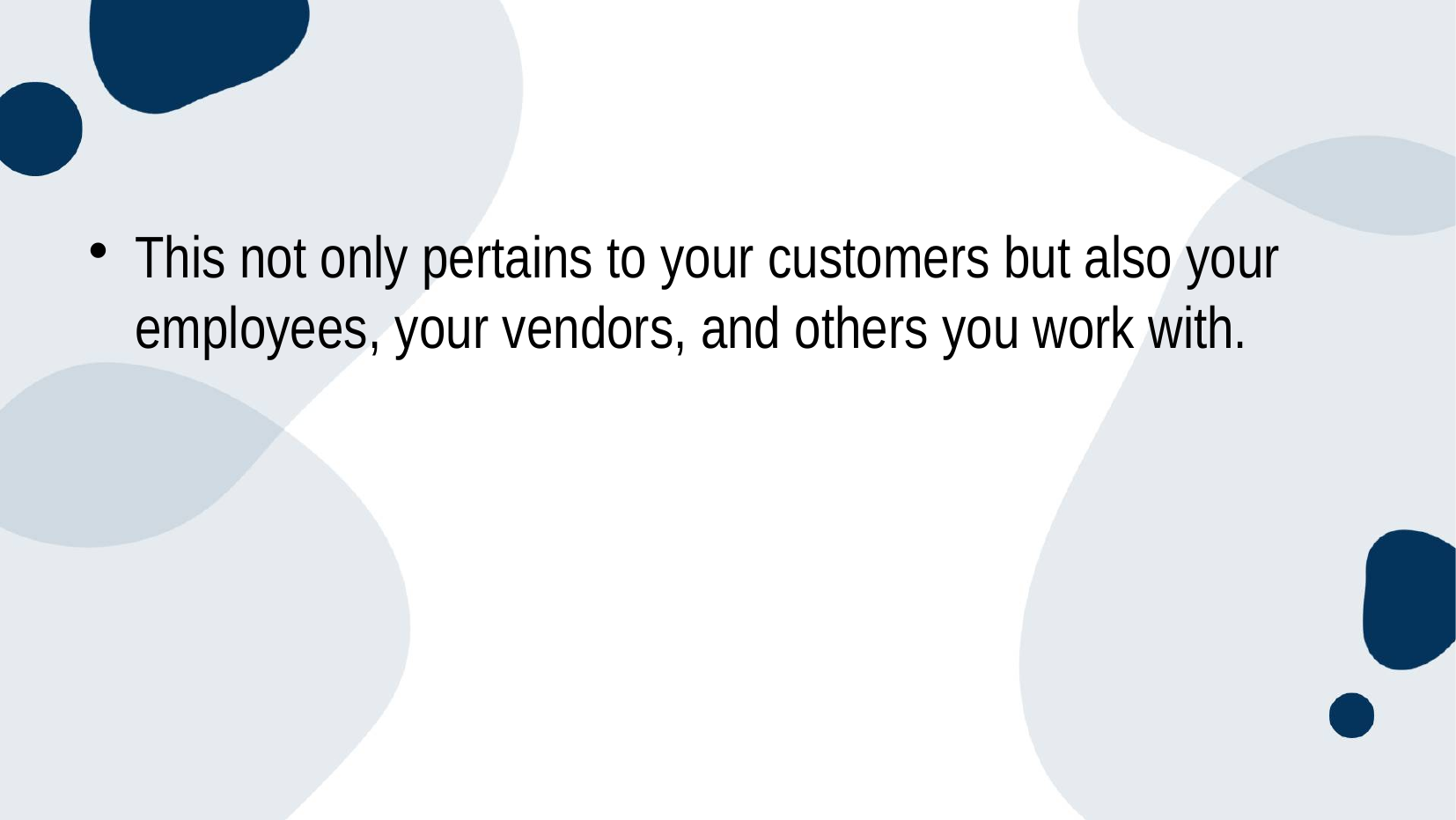

#
This not only pertains to your customers but also your employees, your vendors, and others you work with.